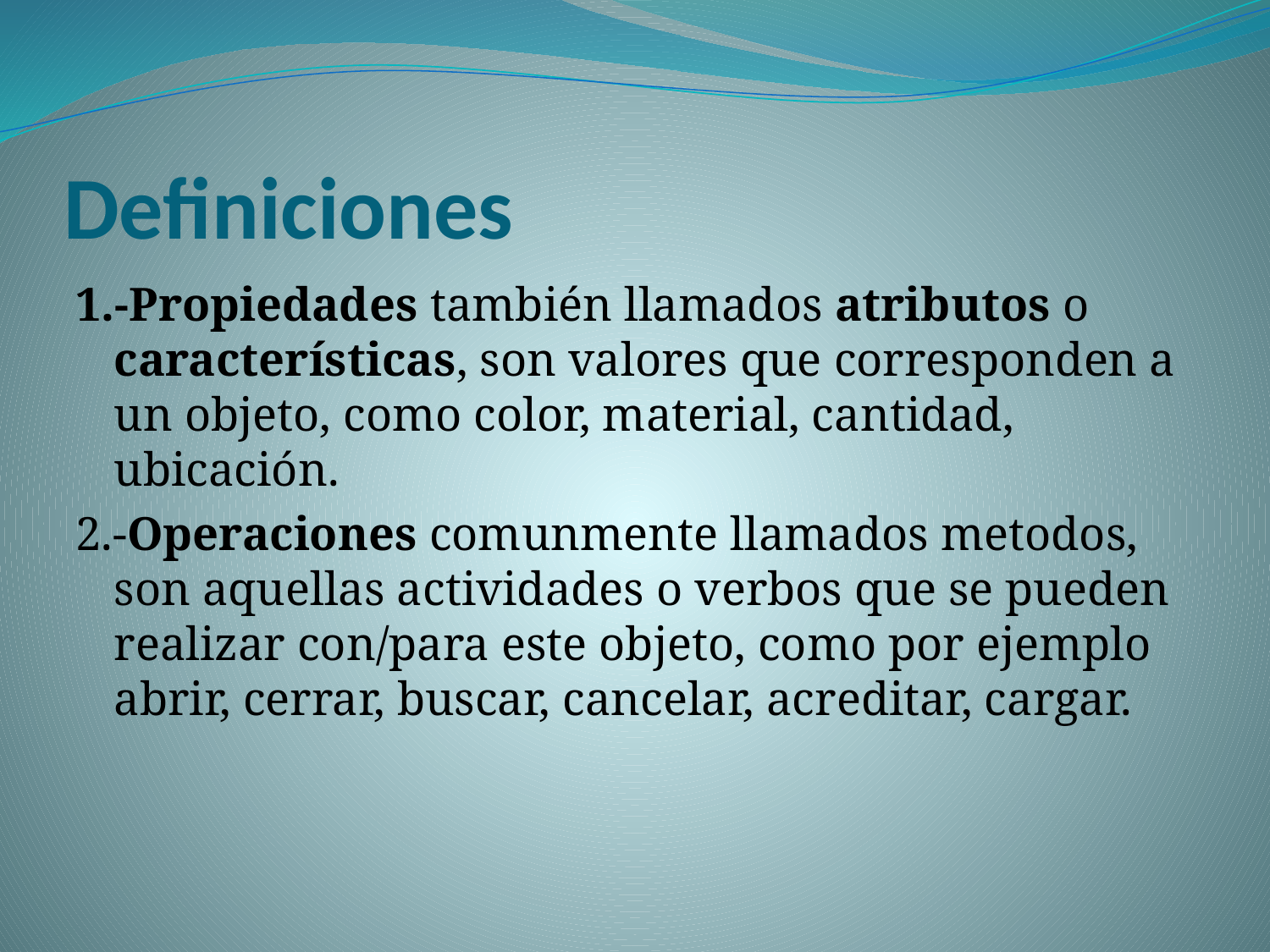

# Definiciones
1.-Propiedades también llamados atributos o características, son valores que corresponden a un objeto, como color, material, cantidad, ubicación.
2.-Operaciones comunmente llamados metodos, son aquellas actividades o verbos que se pueden realizar con/para este objeto, como por ejemplo abrir, cerrar, buscar, cancelar, acreditar, cargar.